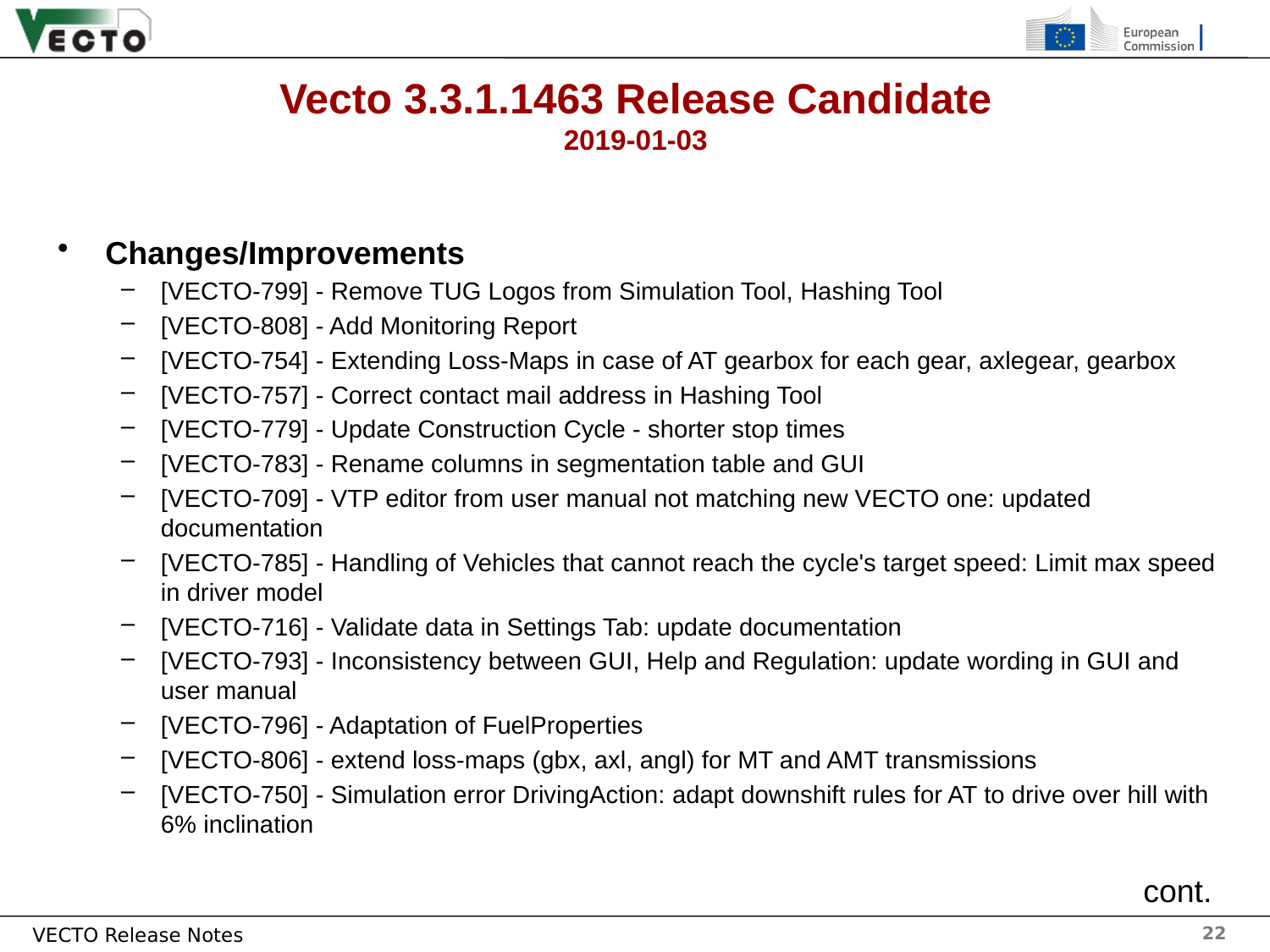

# Vecto 3.3.1.1463 Release Candidate 2019-01-03
Changes/Improvements
[VECTO-799] - Remove TUG Logos from Simulation Tool, Hashing Tool
[VECTO-808] - Add Monitoring Report
[VECTO-754] - Extending Loss-Maps in case of AT gearbox for each gear, axlegear, gearbox
[VECTO-757] - Correct contact mail address in Hashing Tool
[VECTO-779] - Update Construction Cycle - shorter stop times
[VECTO-783] - Rename columns in segmentation table and GUI
[VECTO-709] - VTP editor from user manual not matching new VECTO one: updated documentation
[VECTO-785] - Handling of Vehicles that cannot reach the cycle's target speed: Limit max speed in driver model
[VECTO-716] - Validate data in Settings Tab: update documentation
[VECTO-793] - Inconsistency between GUI, Help and Regulation: update wording in GUI and user manual
[VECTO-796] - Adaptation of FuelProperties
[VECTO-806] - extend loss-maps (gbx, axl, angl) for MT and AMT transmissions
[VECTO-750] - Simulation error DrivingAction: adapt downshift rules for AT to drive over hill with 6% inclination

cont.